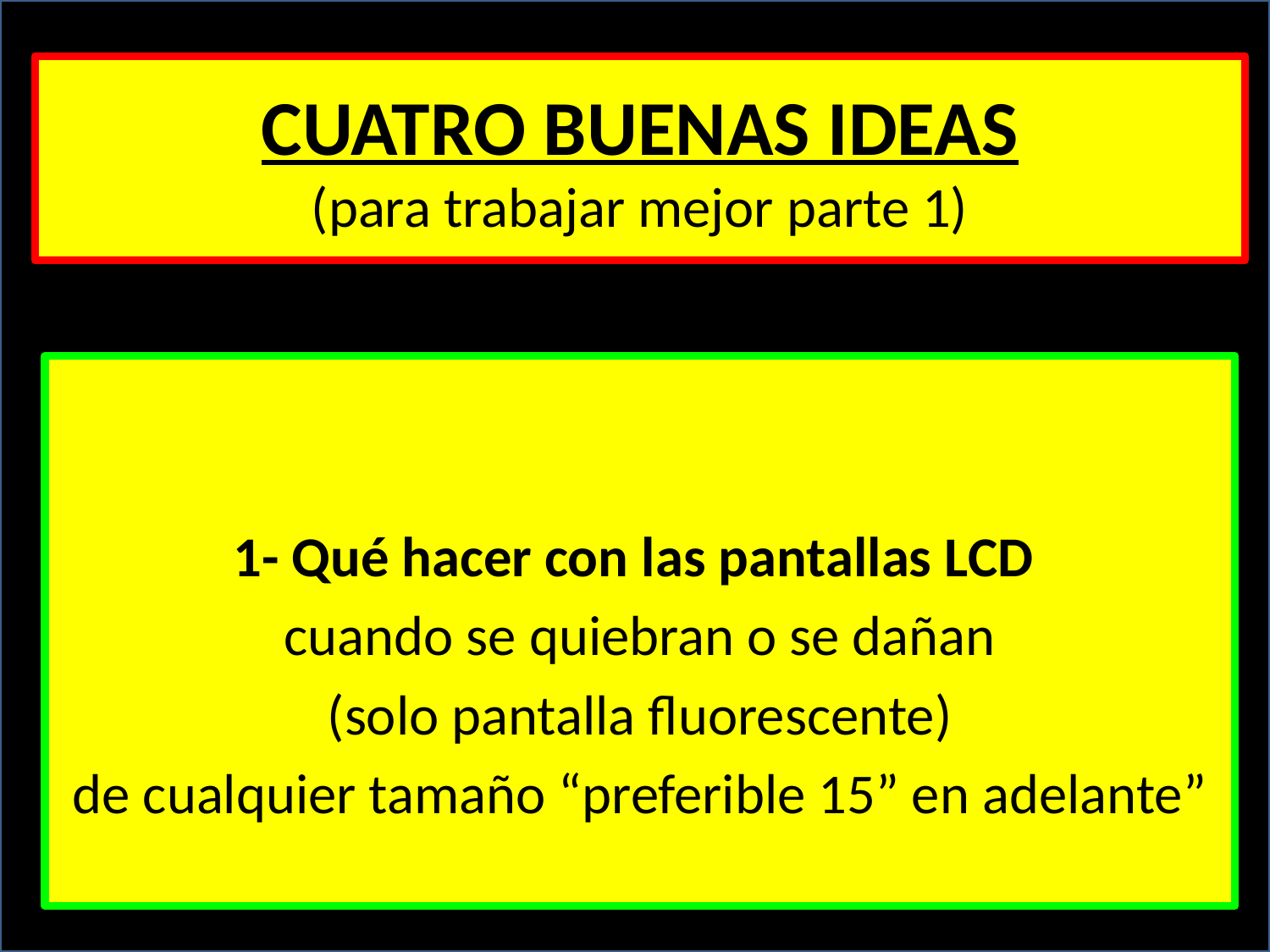

# CUATRO BUENAS IDEAS (para trabajar mejor parte 1)

1- Qué hacer con las pantallas LCD
cuando se quiebran o se dañan
 (solo pantalla fluorescente)
de cualquier tamaño “preferible 15” en adelante”